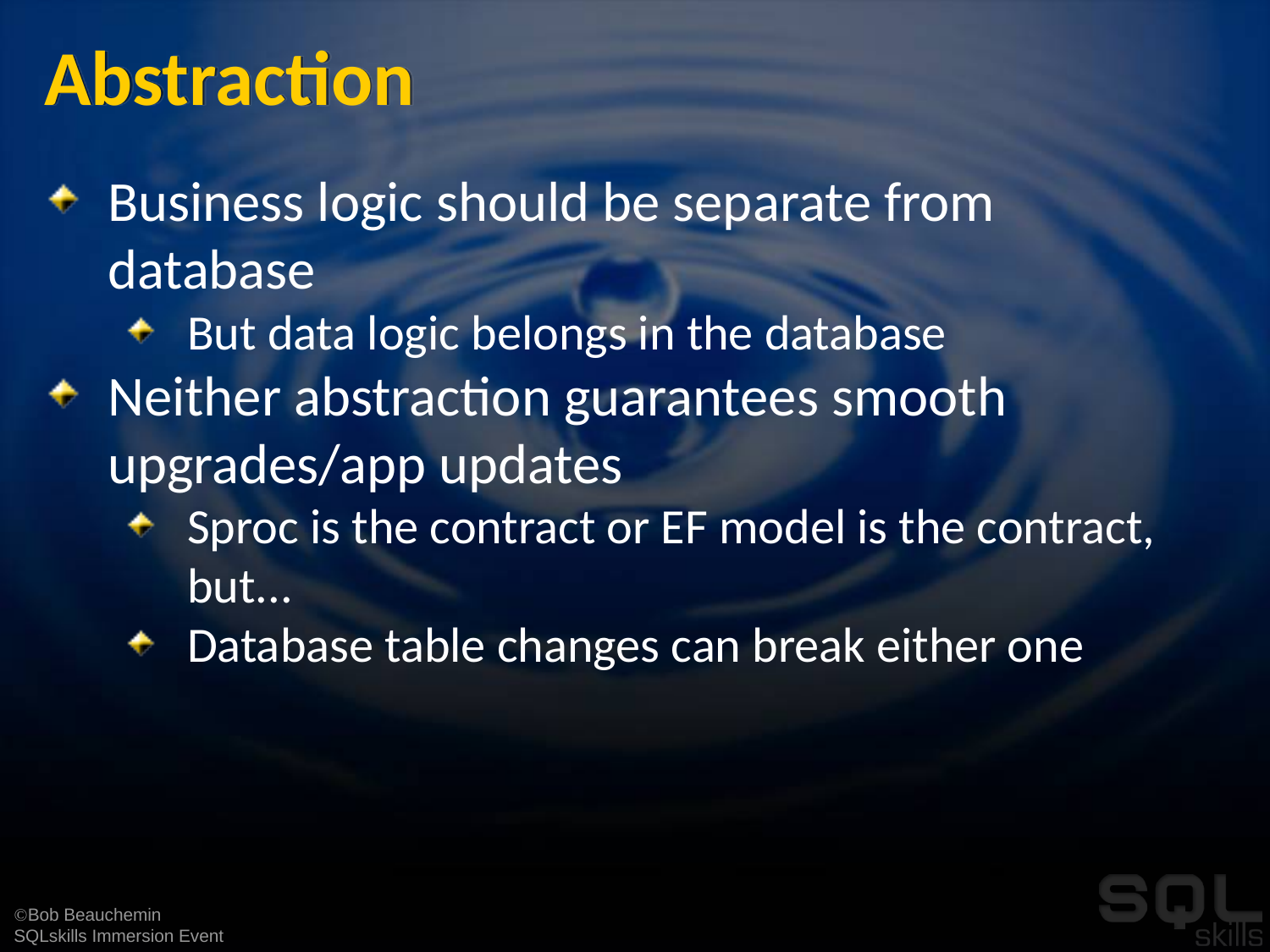

# Abstraction
Business logic should be separate from database
But data logic belongs in the database
Neither abstraction guarantees smooth upgrades/app updates
Sproc is the contract or EF model is the contract, but...
Database table changes can break either one